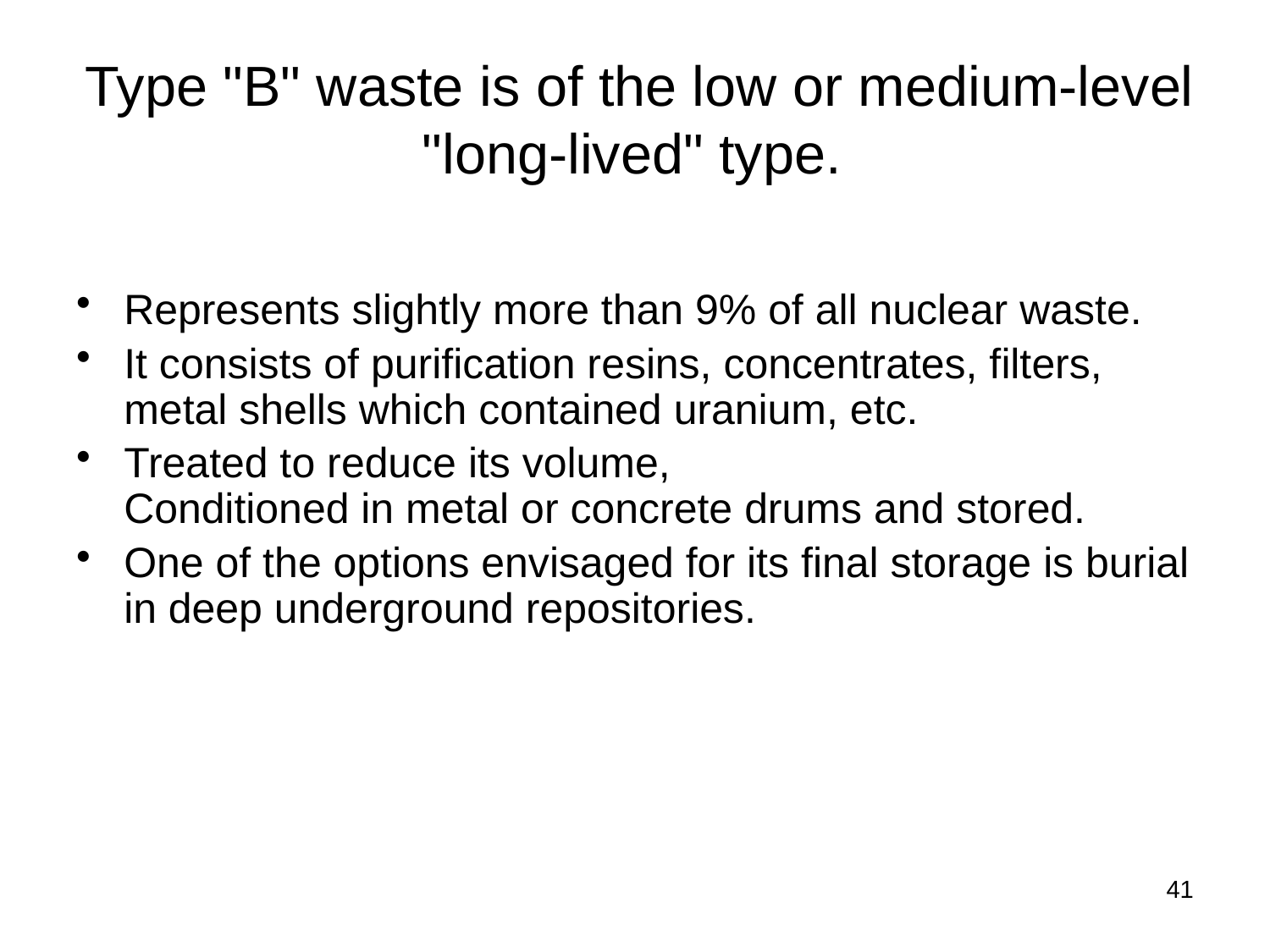

# Type "B" waste is of the low or medium-level "long-lived" type.

Represents slightly more than 9% of all nuclear waste.
It consists of purification resins, concentrates, filters, metal shells which contained uranium, etc.
Treated to reduce its volume,
Conditioned in metal or concrete drums and stored.
One of the options envisaged for its final storage is burial in deep underground repositories.

41